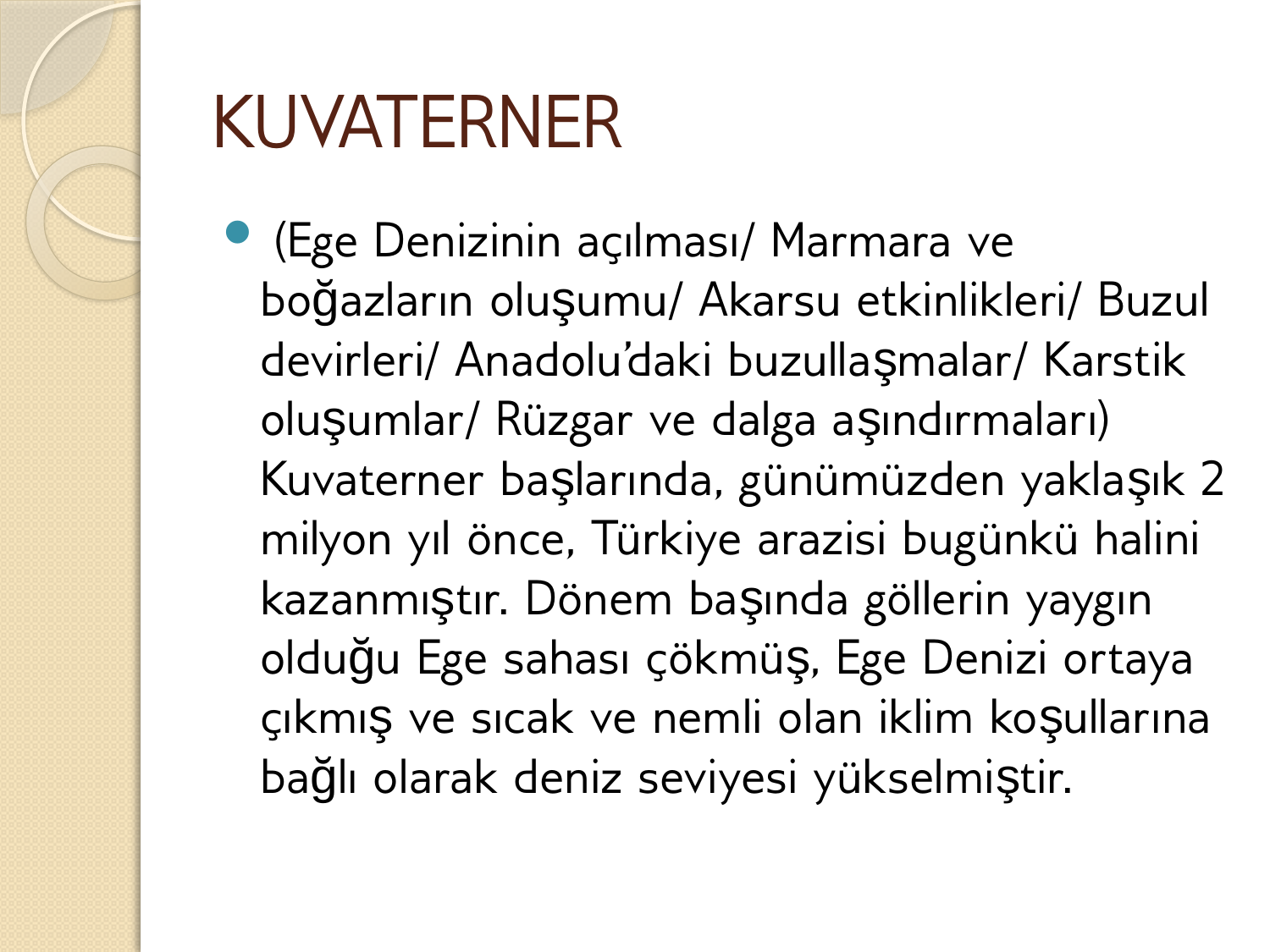

# KUVATERNER
 (Ege Denizinin açılması/ Marmara ve boğazların oluşumu/ Akarsu etkinlikleri/ Buzul devirleri/ Anadolu’daki buzullaşmalar/ Karstik oluşumlar/ Rüzgar ve dalga aşındırmaları) Kuvaterner başlarında, günümüzden yaklaşık 2 milyon yıl önce, Türkiye arazisi bugünkü halini kazanmıştır. Dönem başında göllerin yaygın olduğu Ege sahası çökmüş, Ege Denizi ortaya çıkmış ve sıcak ve nemli olan iklim koşullarına bağlı olarak deniz seviyesi yükselmiştir.